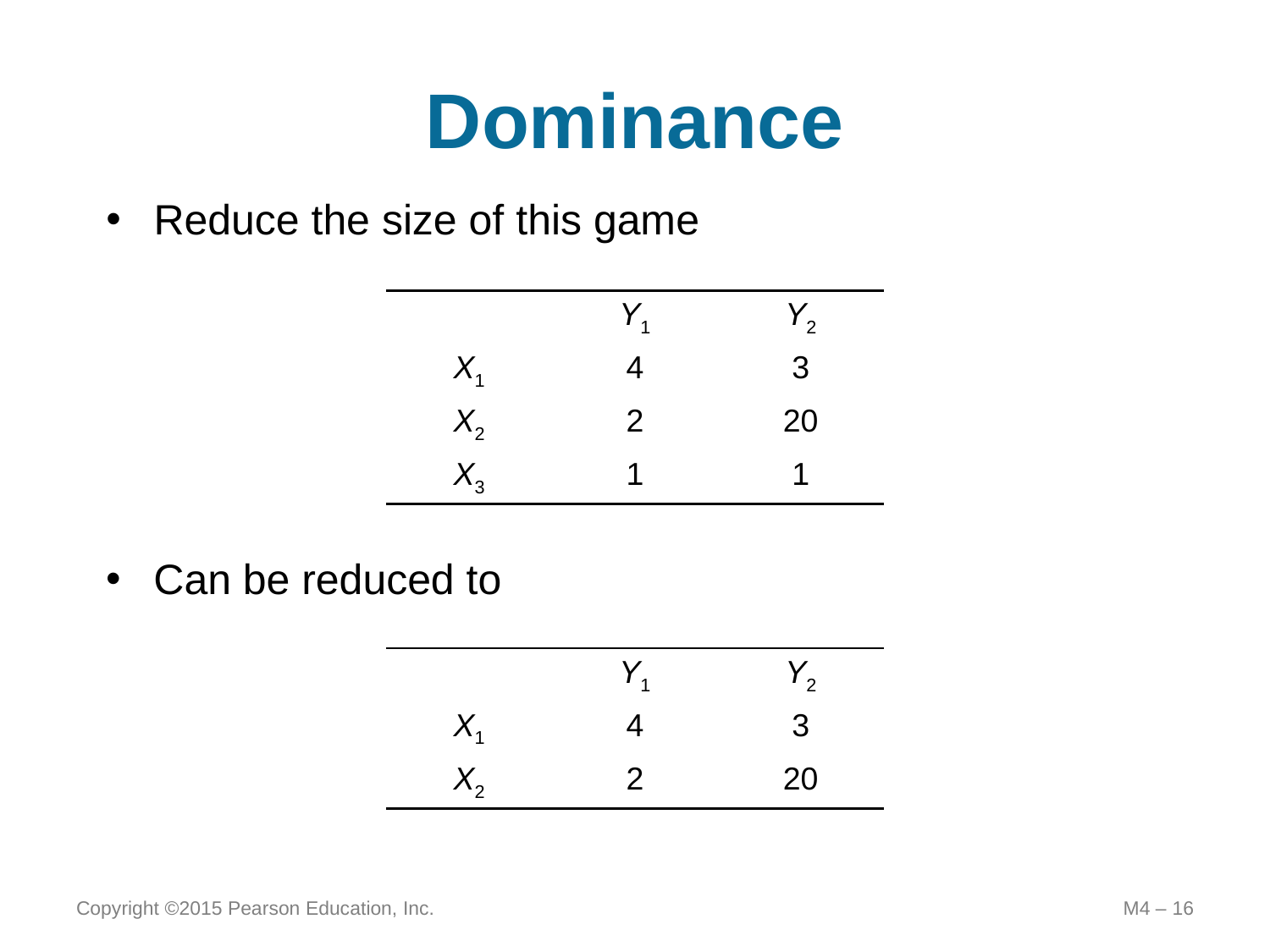

# Dominance
Reduce the size of this game
|  | Y1 | Y2 |
| --- | --- | --- |
| X1 | 4 | 3 |
| X2 | 2 | 20 |
| X3 | 1 | 1 |
Can be reduced to
|  | Y1 | Y2 |
| --- | --- | --- |
| X1 | 4 | 3 |
| X2 | 2 | 20 |
Copyright ©2015 Pearson Education, Inc.
M4 – 16